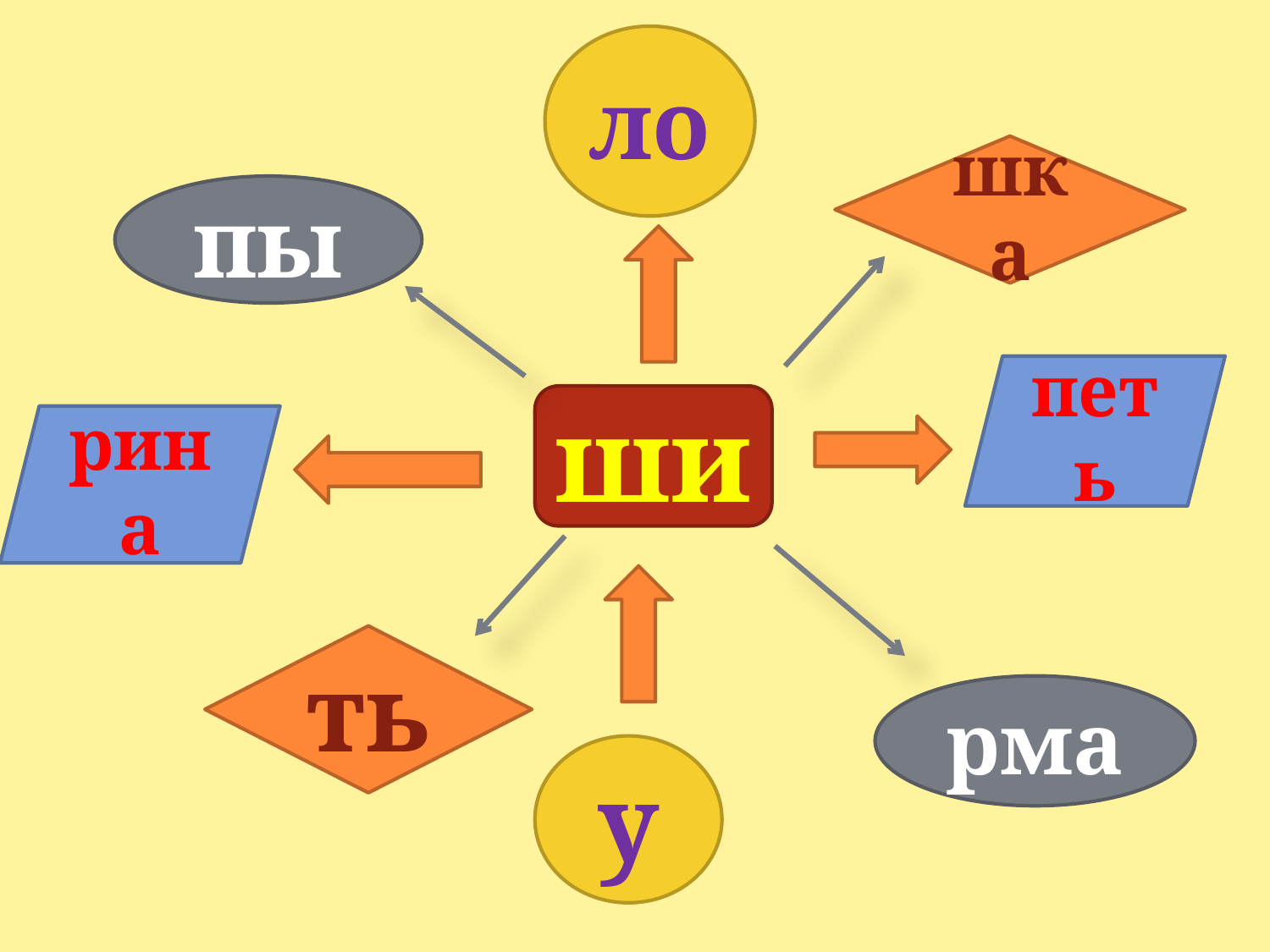

ло
шка
пы

петь
ши
рина

ть
рма
у